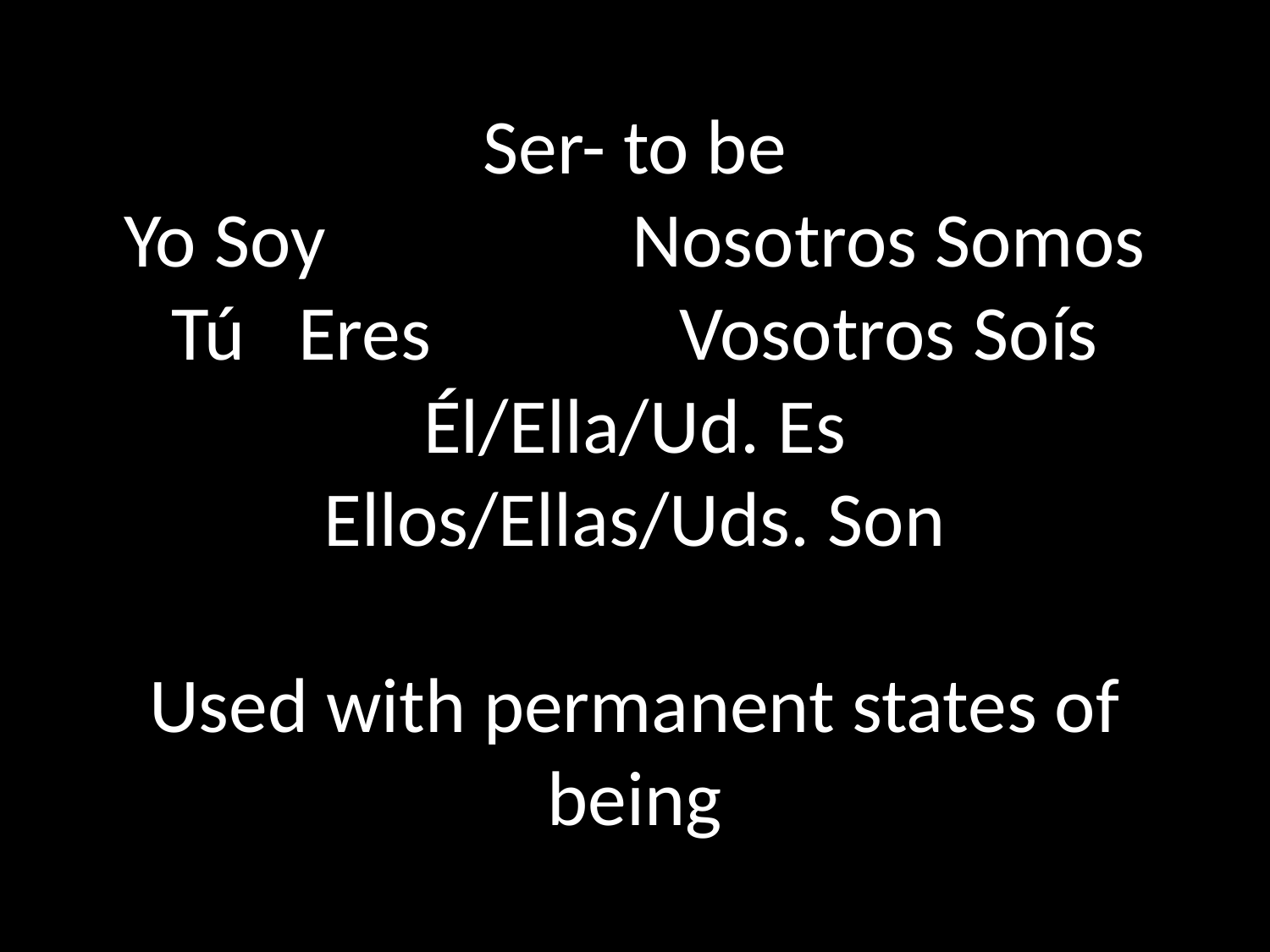

# Ser- to be Yo Soy			Nosotros Somos Tú	Eres		Vosotros Soís Él/Ella/Ud. Es Ellos/Ellas/Uds. Son Used with permanent states of being